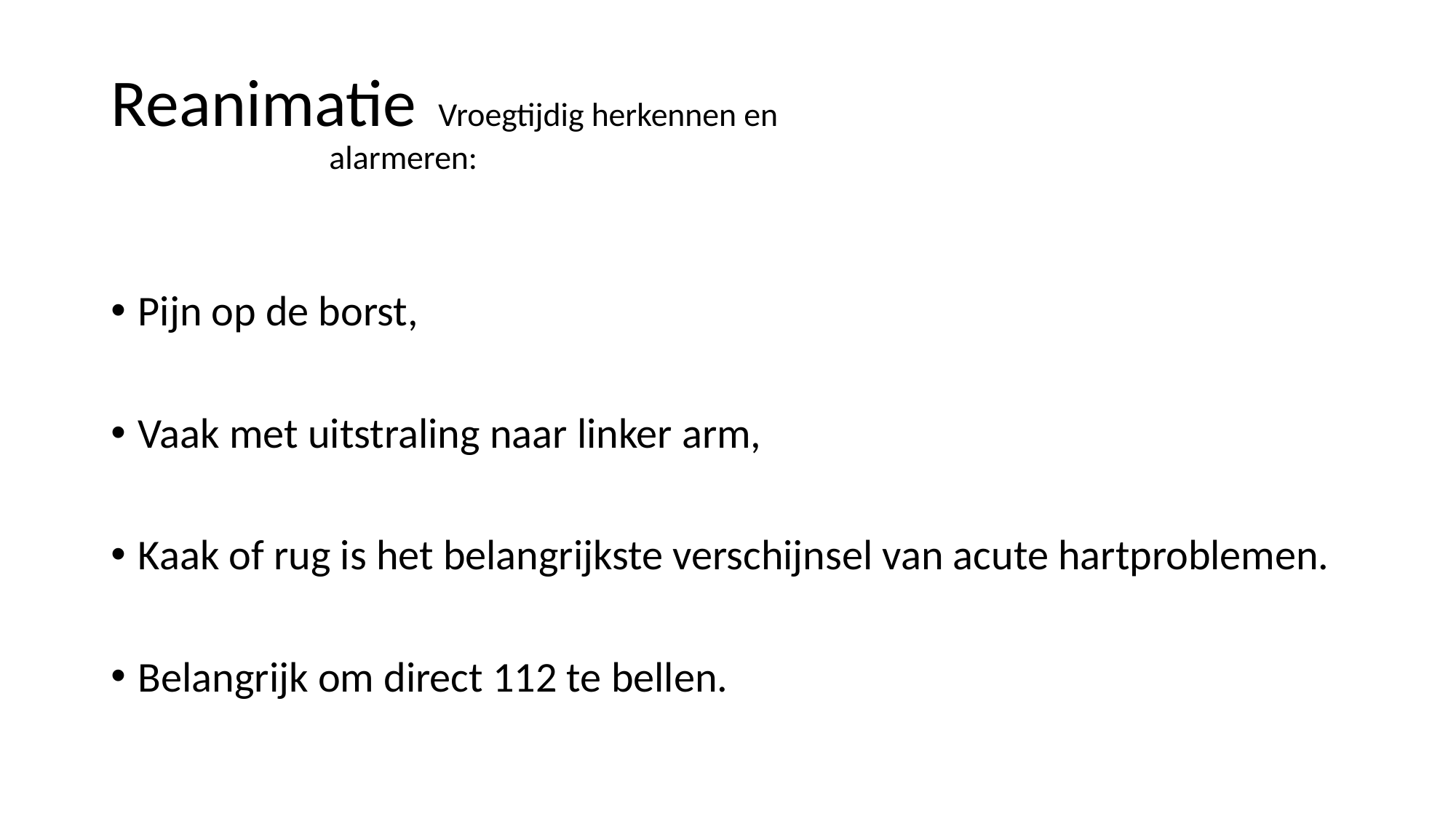

# Reanimatie 	Vroegtijdig herkennen en 							alarmeren:

Pijn op de borst,

Vaak met uitstraling naar linker arm,

Kaak of rug is het belangrijkste verschijnsel van acute hartproblemen.

Belangrijk om direct 112 te bellen.